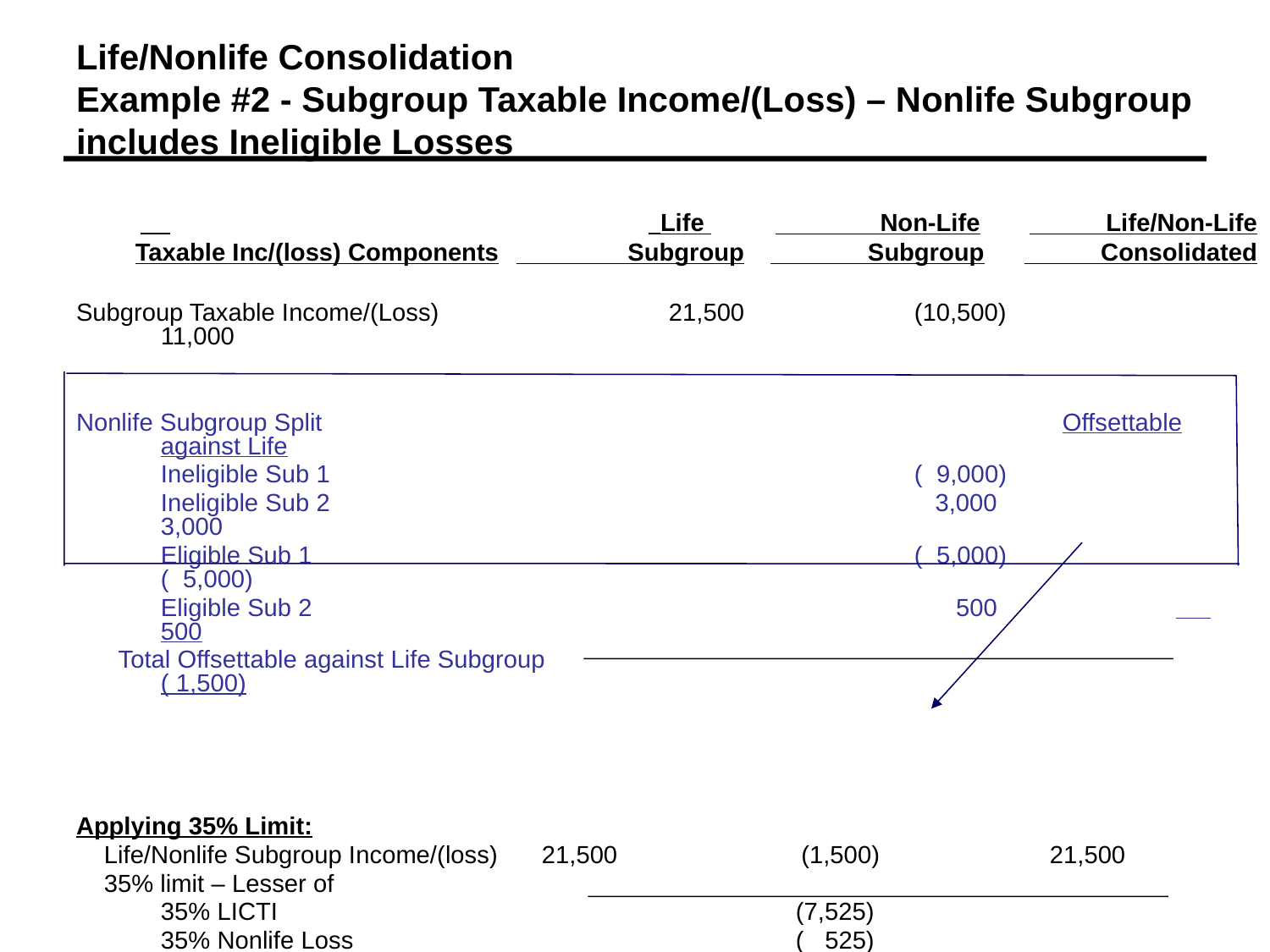

# Life/Nonlife Consolidation Example #2 - Subgroup Taxable Income/(Loss) – Nonlife Subgroup includes Ineligible Losses
     				  Life 	               Non-Life	           Life/Non-Life
Taxable Inc/(loss) Components	                Subgroup	              Subgroup	           Consolidated
Subgroup Taxable Income/(Loss)		21,500	                 (10,500)		11,000

Nonlife Subgroup Split					                    Offsettable against Life
	Ineligible Sub 1				                 (  9,000)
	Ineligible Sub 2				                    3,000		  3,000
	Eligible Sub 1				                 (  5,000)	                  (  5,000)
	Eligible Sub 2				                       500	                        500
      Total Offsettable against Life Subgroup					( 1,500)

Applying 35% Limit:
    Life/Nonlife Subgroup Income/(loss)	21,500	                   (1,500)		21,500
    35% limit – Lesser of
	35% LICTI					(7,525)
	35% Nonlife Loss				(   525)
	     Nonlife Loss Limit against Life			(   525)	                  (    525)
Life/Nonlife Consolidated taxable Income 	21,500		(   525)	                   20,975